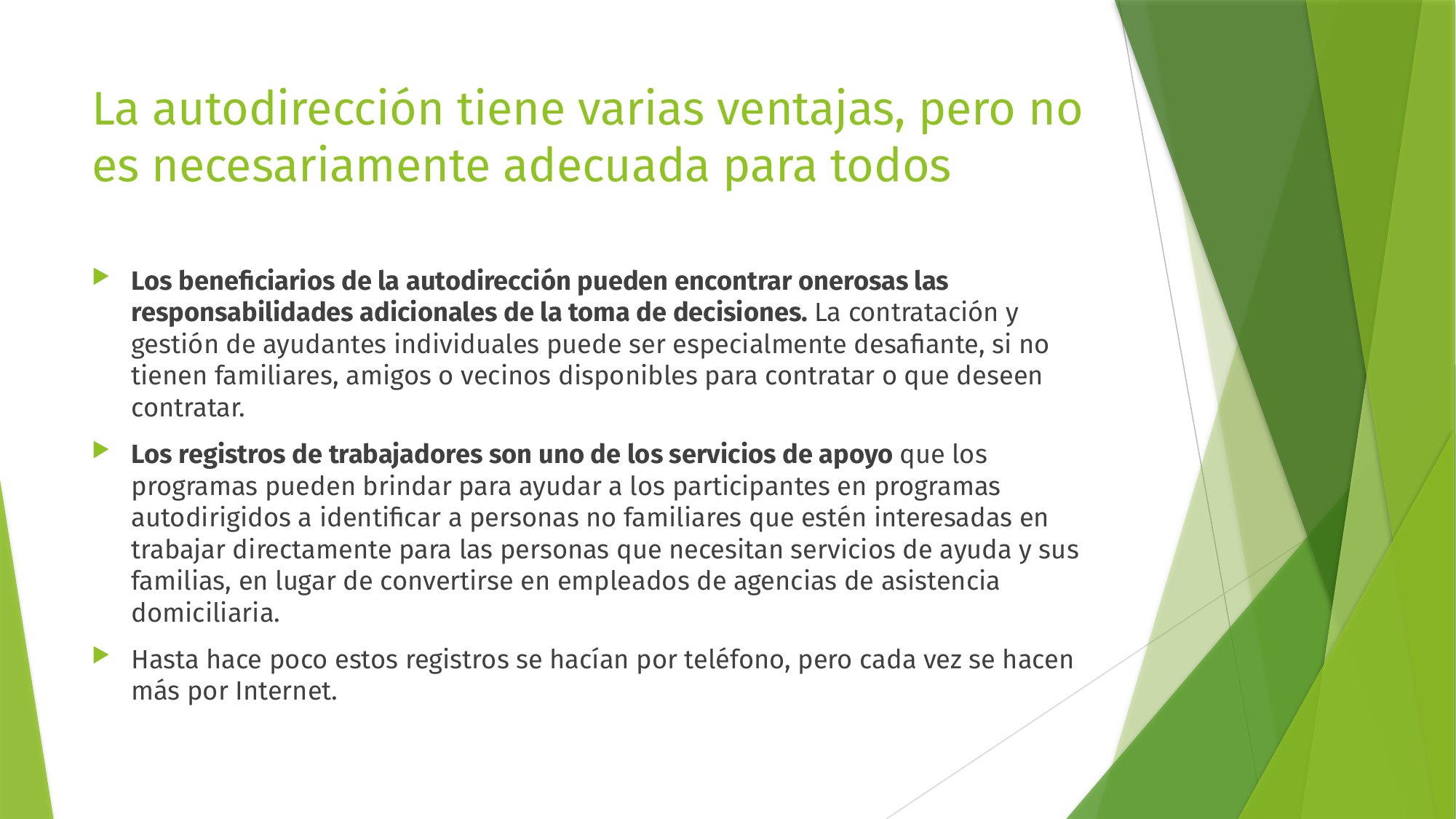

# La autodirección tiene varias ventajas, pero no es necesariamente adecuada para todos
Los beneficiarios de la autodirección pueden encontrar onerosas las responsabilidades adicionales de la toma de decisiones. La contratación y gestión de ayudantes individuales puede ser especialmente desafiante, si no tienen familiares, amigos o vecinos disponibles para contratar o que deseen contratar.
Los registros de trabajadores son uno de los servicios de apoyo que los programas pueden brindar para ayudar a los participantes en programas autodirigidos a identificar a personas no familiares que estén interesadas en trabajar directamente para las personas que necesitan servicios de ayuda y sus familias, en lugar de convertirse en empleados de agencias de asistencia domiciliaria.
Hasta hace poco estos registros se hacían por teléfono, pero cada vez se hacen más por Internet.